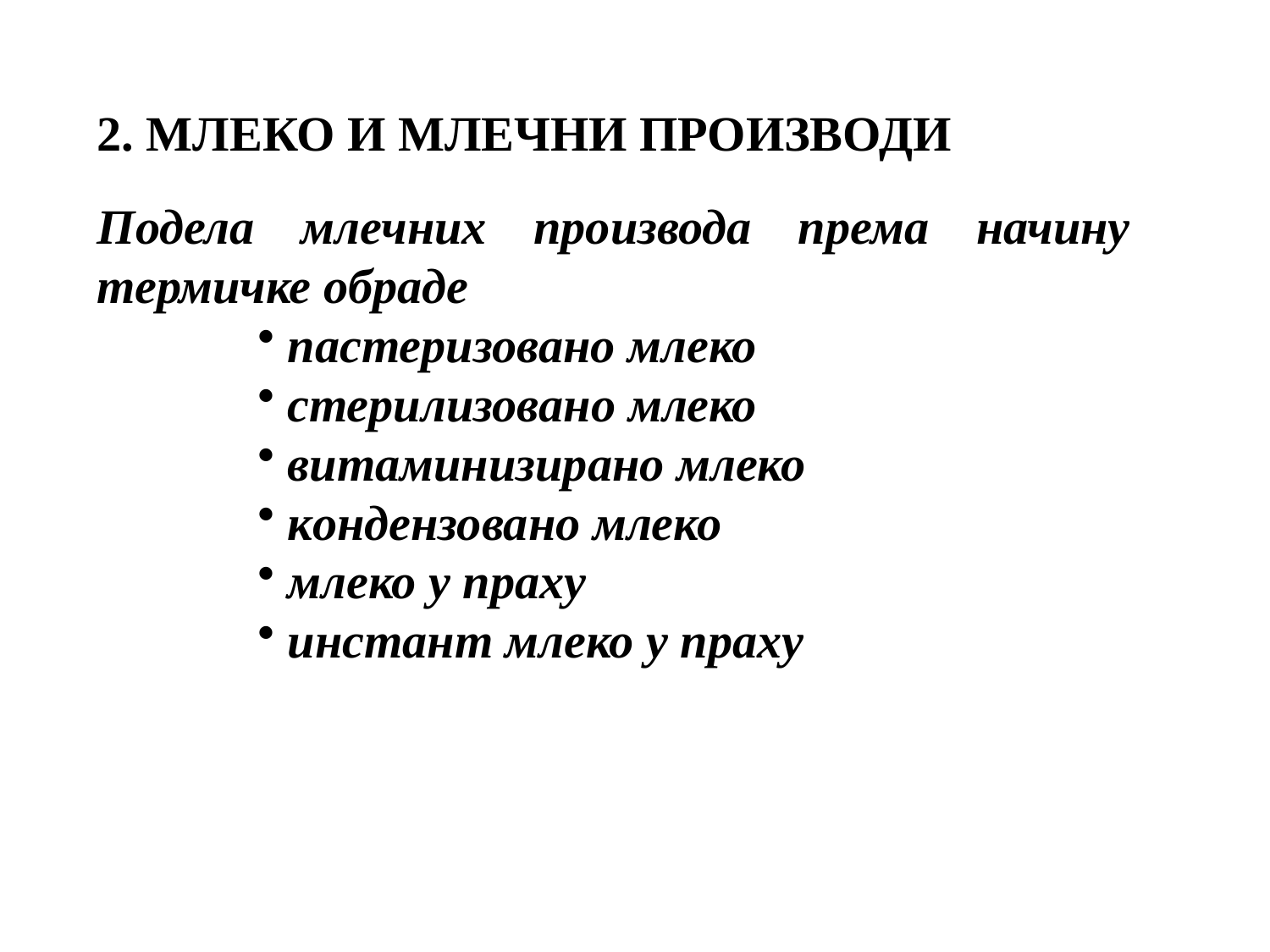

2. МЛЕКО И МЛЕЧНИ ПРОИЗВОДИ

Подела млечних производа према начину термичке обраде
пастеризовано млеко
стерилизовано млеко
витаминизирано млеко
кондензовано млеко
млеко у праху
инстант млеко у праху